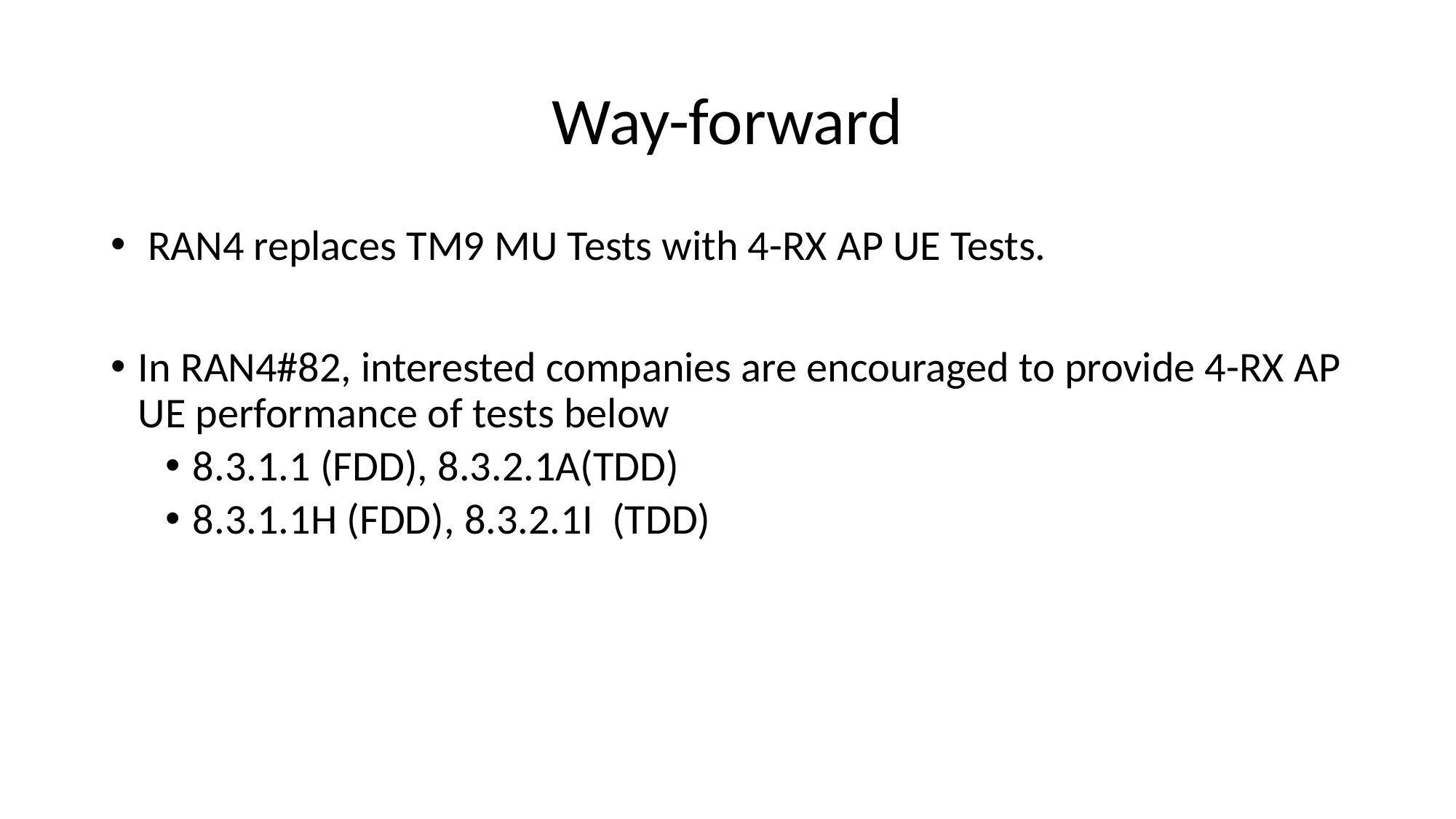

# Way-forward
 RAN4 replaces TM9 MU Tests with 4-RX AP UE Tests.

In RAN4#82, interested companies are encouraged to provide 4-RX AP UE performance of tests below
8.3.1.1 (FDD), 8.3.2.1A(TDD)
8.3.1.1H (FDD), 8.3.2.1I  (TDD)